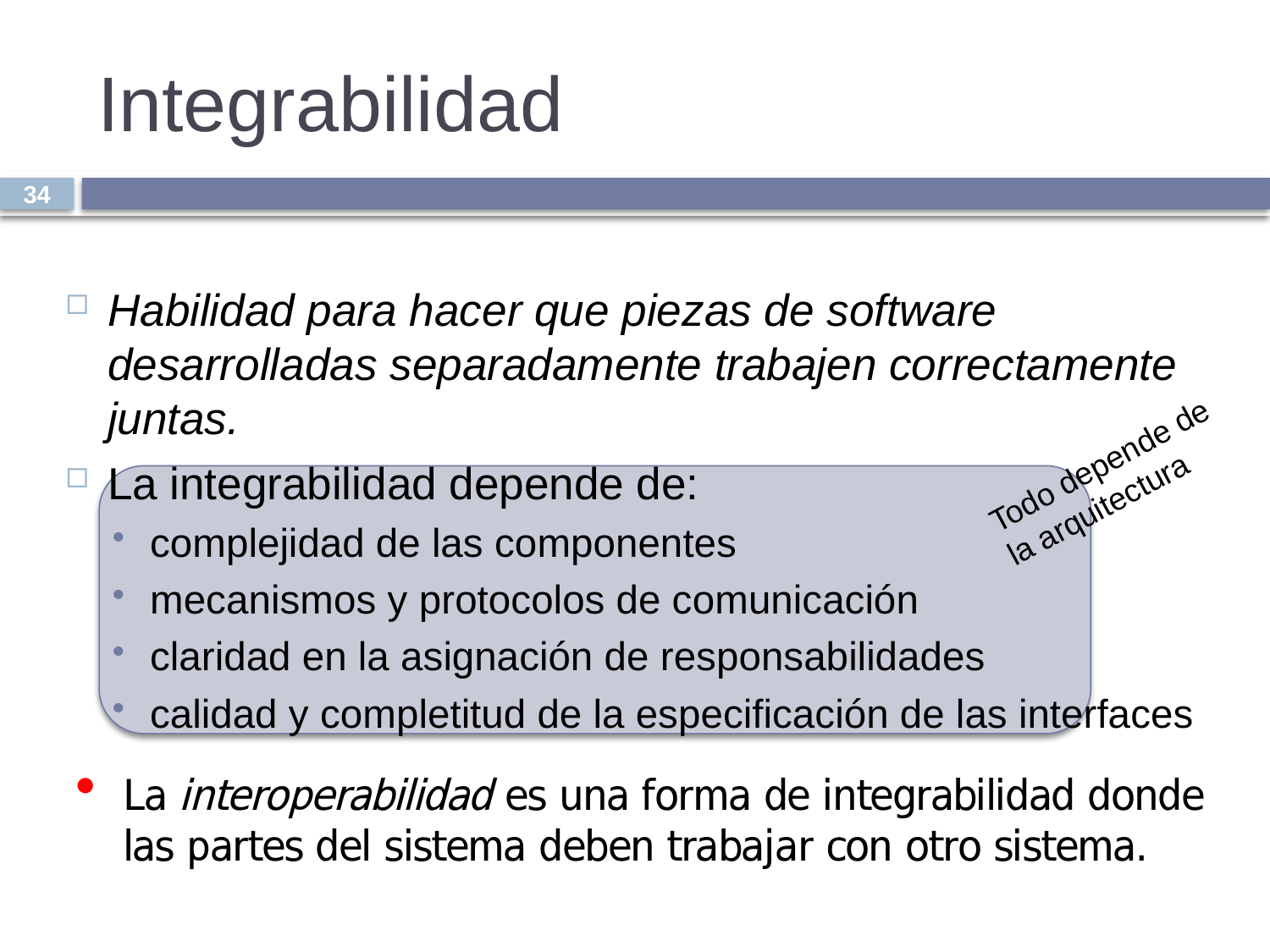

# Integrabilidad
34
Habilidad para hacer que piezas de software desarrolladas separadamente trabajen correctamente juntas.
La integrabilidad depende de:
complejidad de las componentes
mecanismos y protocolos de comunicación
claridad en la asignación de responsabilidades
calidad y completitud de la especificación de las interfaces
Todo depende de
la arquitectura

La interoperabilidad es una forma de integrabilidad donde las partes del sistema deben trabajar con otro sistema.